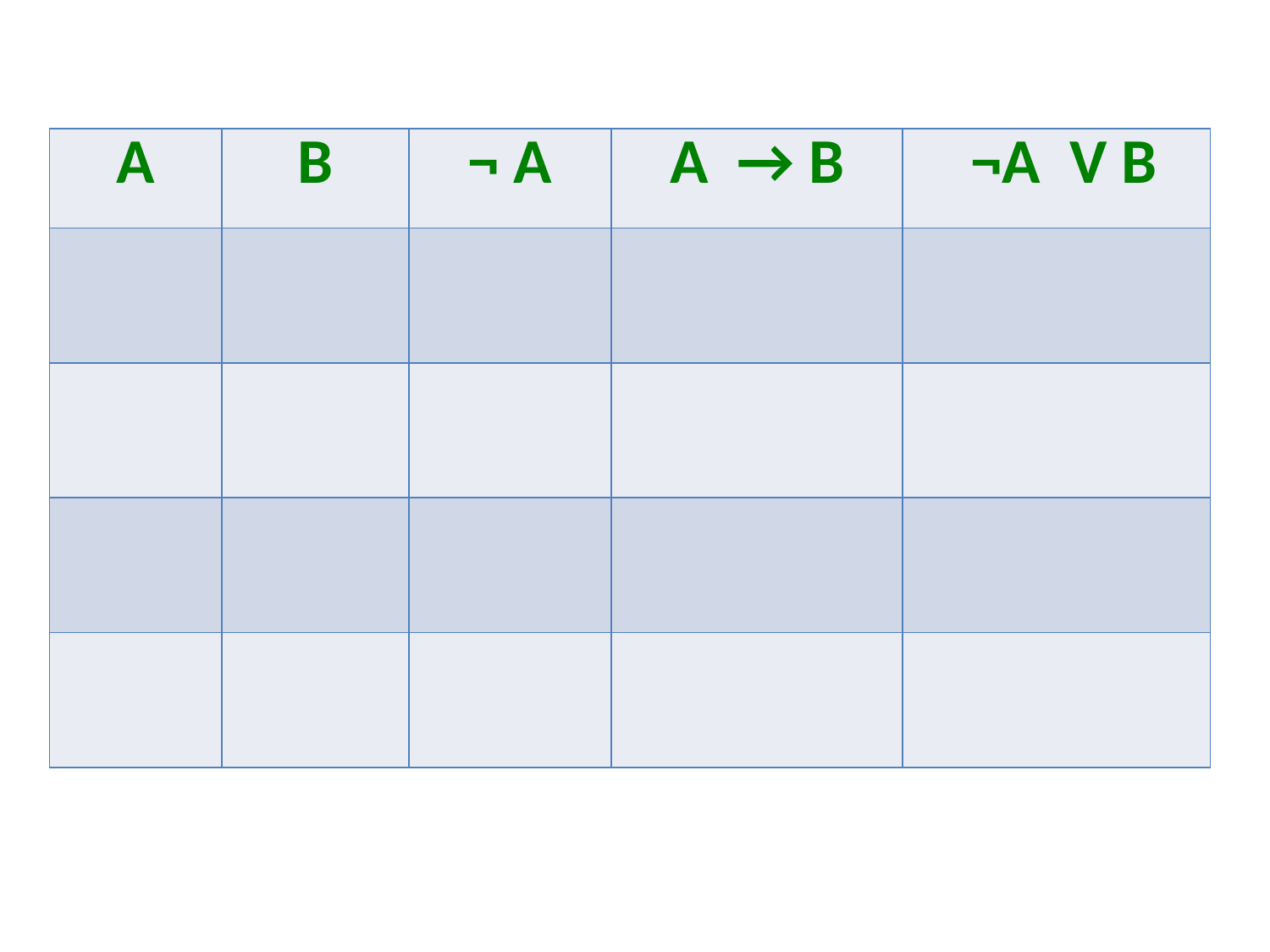

| А | В | ¬ А | А → В | ¬А V В |
| --- | --- | --- | --- | --- |
|  |  |  |  |  |
|  |  |  |  |  |
|  |  |  |  |  |
|  |  |  |  |  |